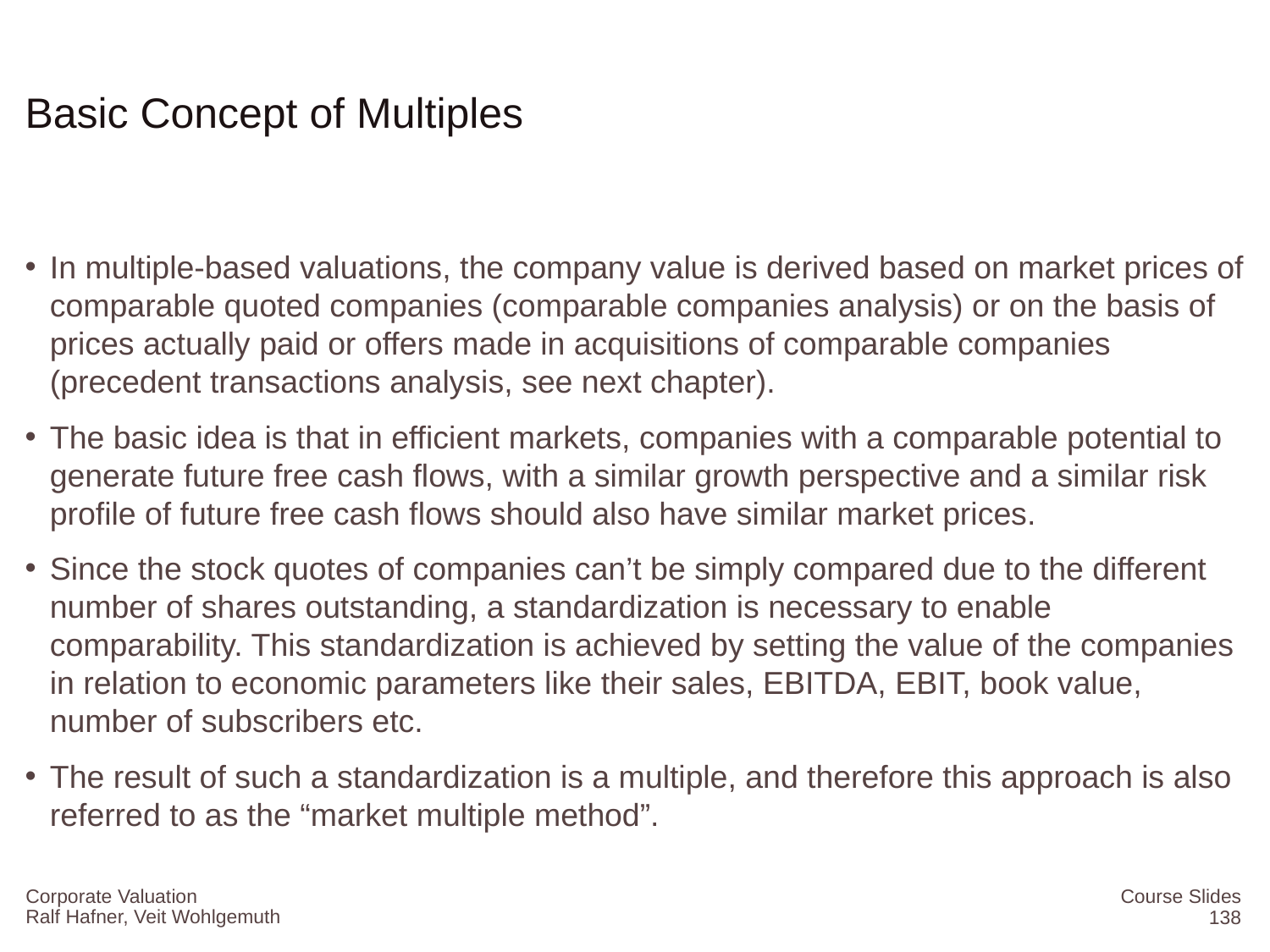

# Basic Concept of Multiples
In multiple-based valuations, the company value is derived based on market prices of comparable quoted companies (comparable companies analysis) or on the basis of prices actually paid or offers made in acquisitions of comparable companies (precedent transactions analysis, see next chapter).
The basic idea is that in efficient markets, companies with a comparable potential to generate future free cash flows, with a similar growth perspective and a similar risk profile of future free cash flows should also have similar market prices.
Since the stock quotes of companies can’t be simply compared due to the different number of shares outstanding, a standardization is necessary to enable comparability. This standardization is achieved by setting the value of the companies in relation to economic parameters like their sales, EBITDA, EBIT, book value, number of subscribers etc.
The result of such a standardization is a multiple, and therefore this approach is also referred to as the “market multiple method”.

Corporate Valuation
Course Slides
138